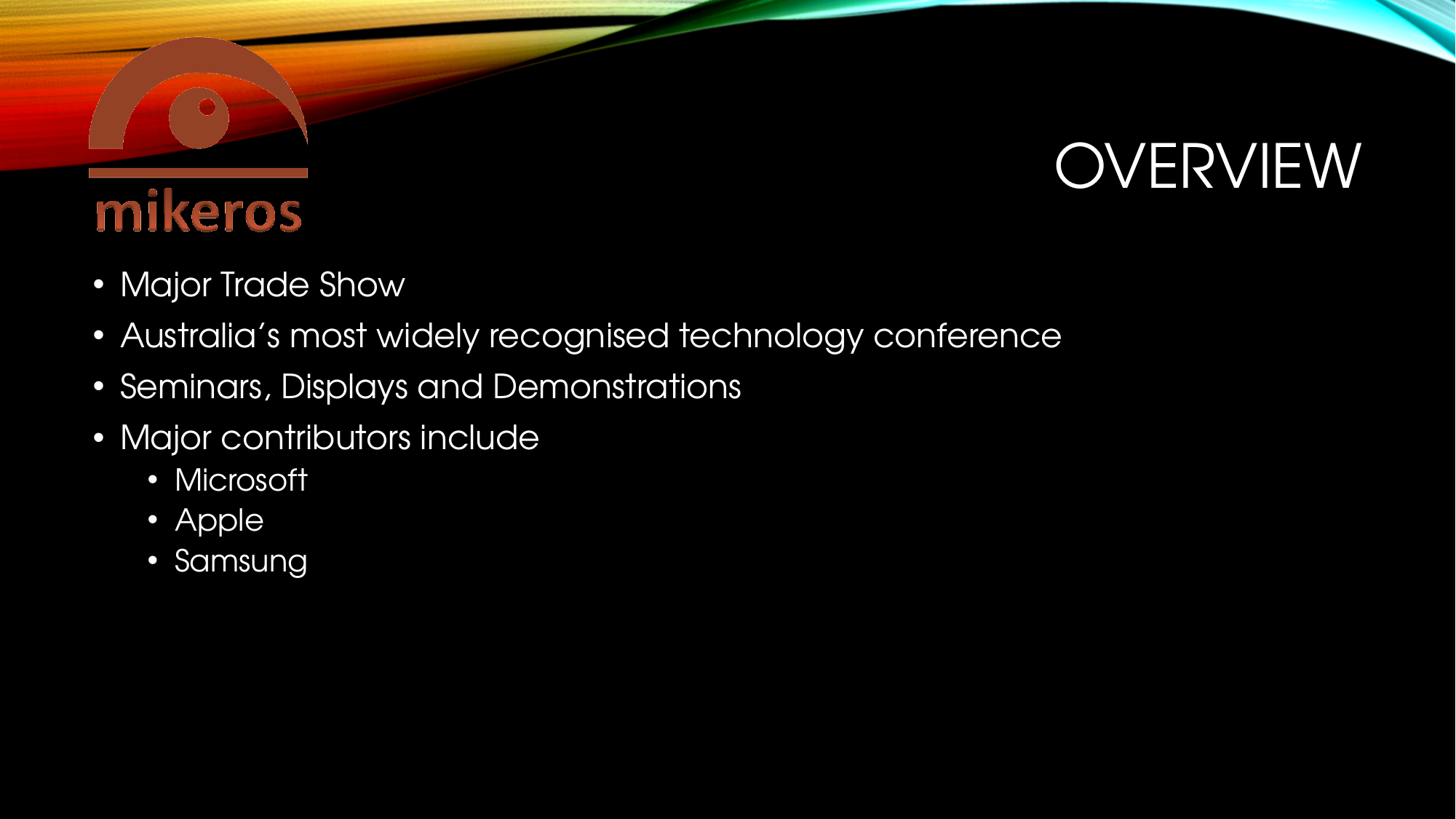

# Overview
Major Trade Show
Australia’s most widely recognised technology conference
Seminars, Displays and Demonstrations
Major contributors include
Microsoft
Apple
Samsung